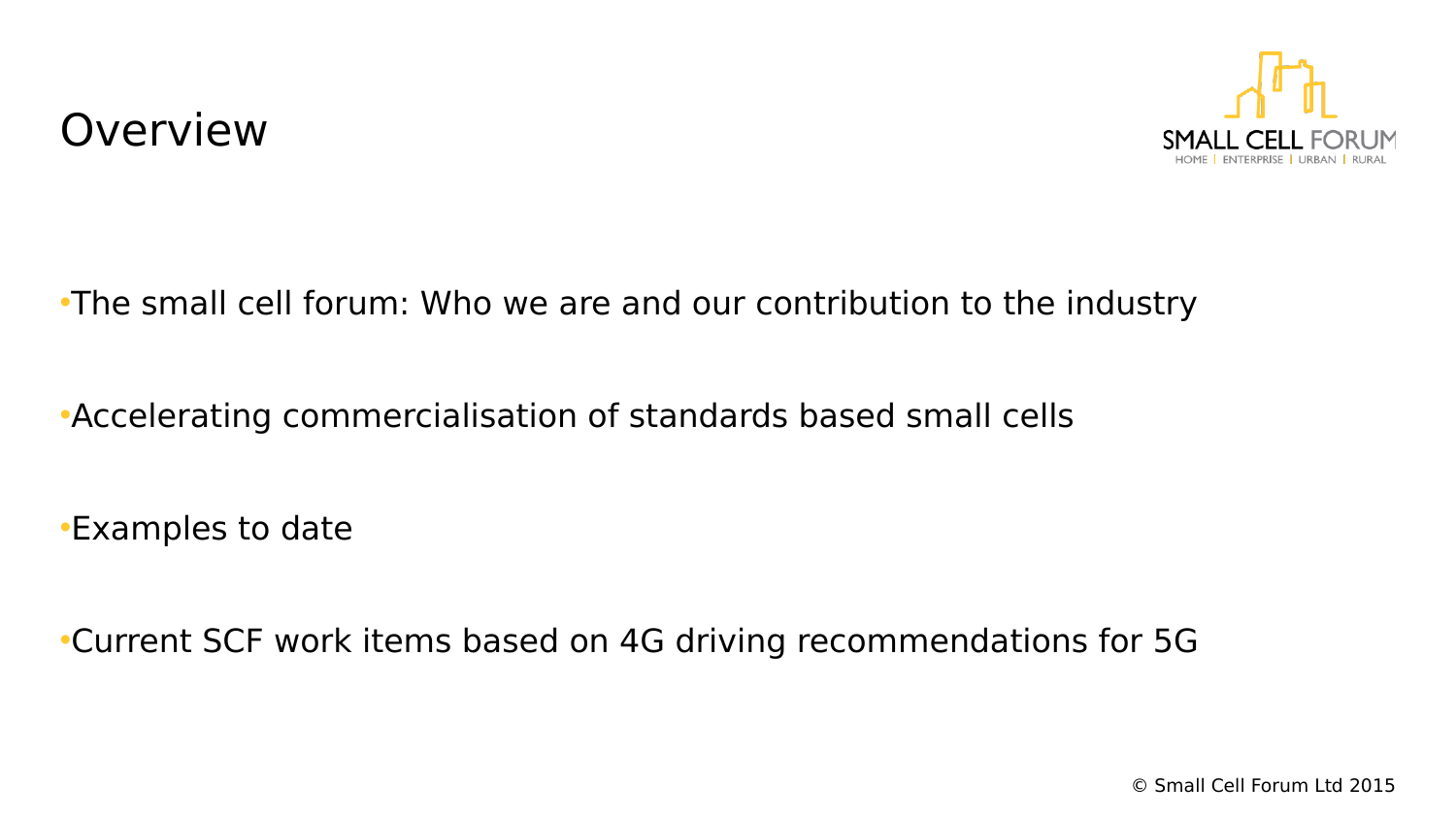

# Overview
The small cell forum: Who we are and our contribution to the industry

Accelerating commercialisation of standards based small cells

Examples to date

Current SCF work items based on 4G driving recommendations for 5G

© Small Cell Forum Ltd 2015